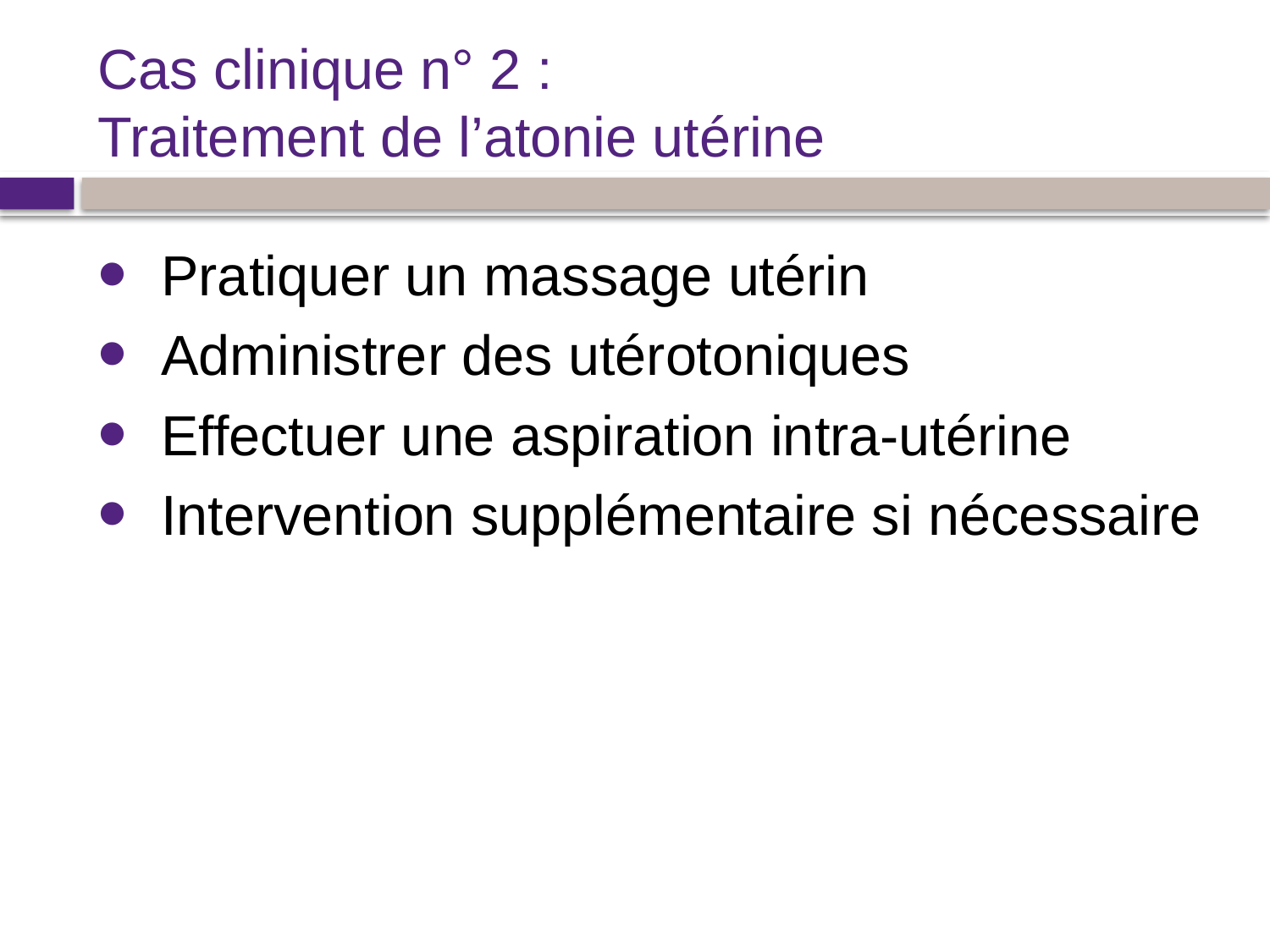

# Cas clinique n° 2 : Traitement de l’atonie utérine
Pratiquer un massage utérin
Administrer des utérotoniques
Effectuer une aspiration intra-utérine
Intervention supplémentaire si nécessaire